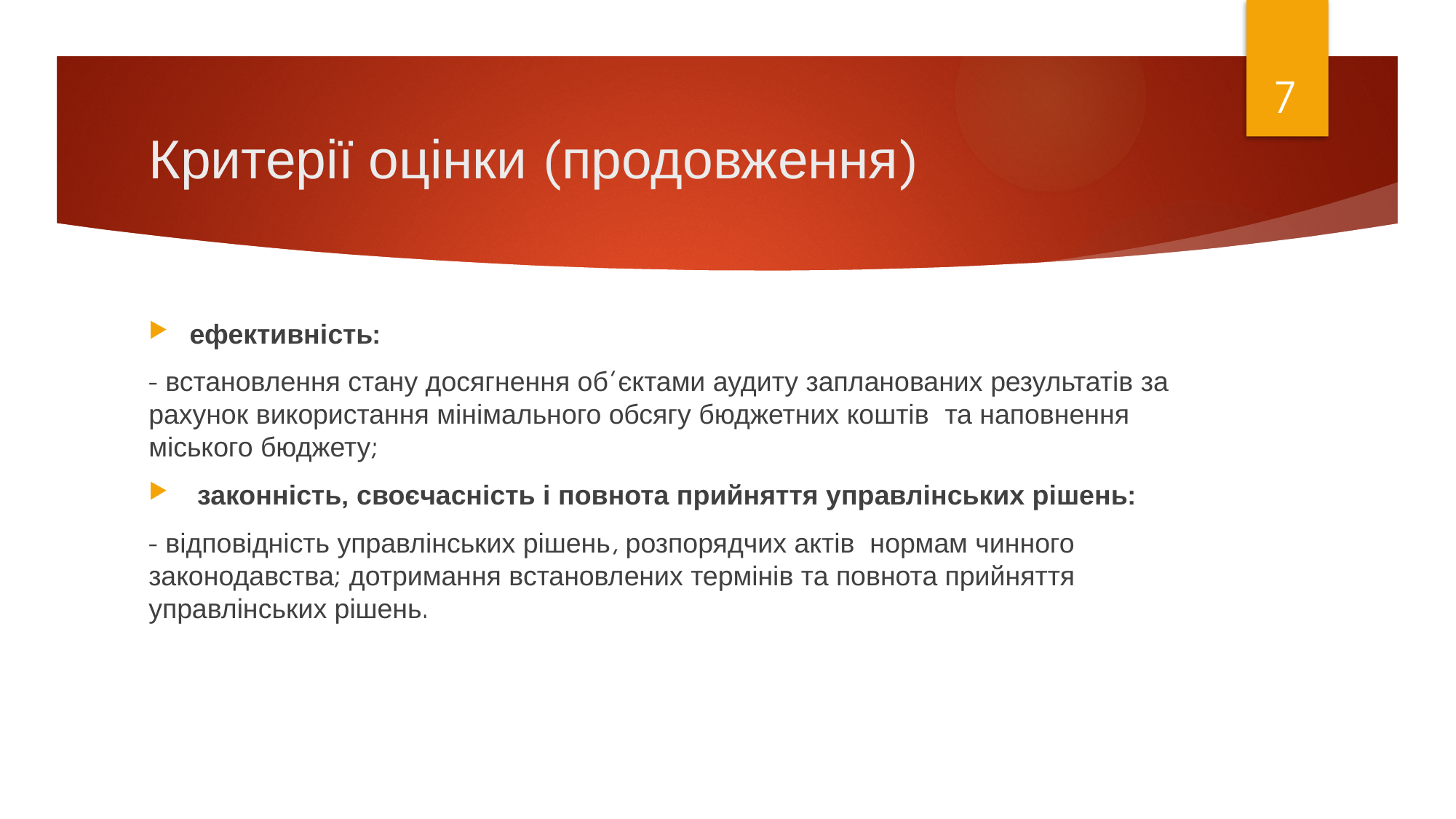

7
# Критерії оцінки (продовження)
ефективність:
- встановлення стану досягнення об’єктами аудиту запланованих результатів за рахунок використання мінімального обсягу бюджетних коштів  та наповнення міського бюджету;
 законність, своєчасність і повнота прийняття управлінських рішень:
- відповідність управлінських рішень, розпорядчих актів  нормам чинного законодавства; дотримання встановлених термінів та повнота прийняття управлінських рішень.